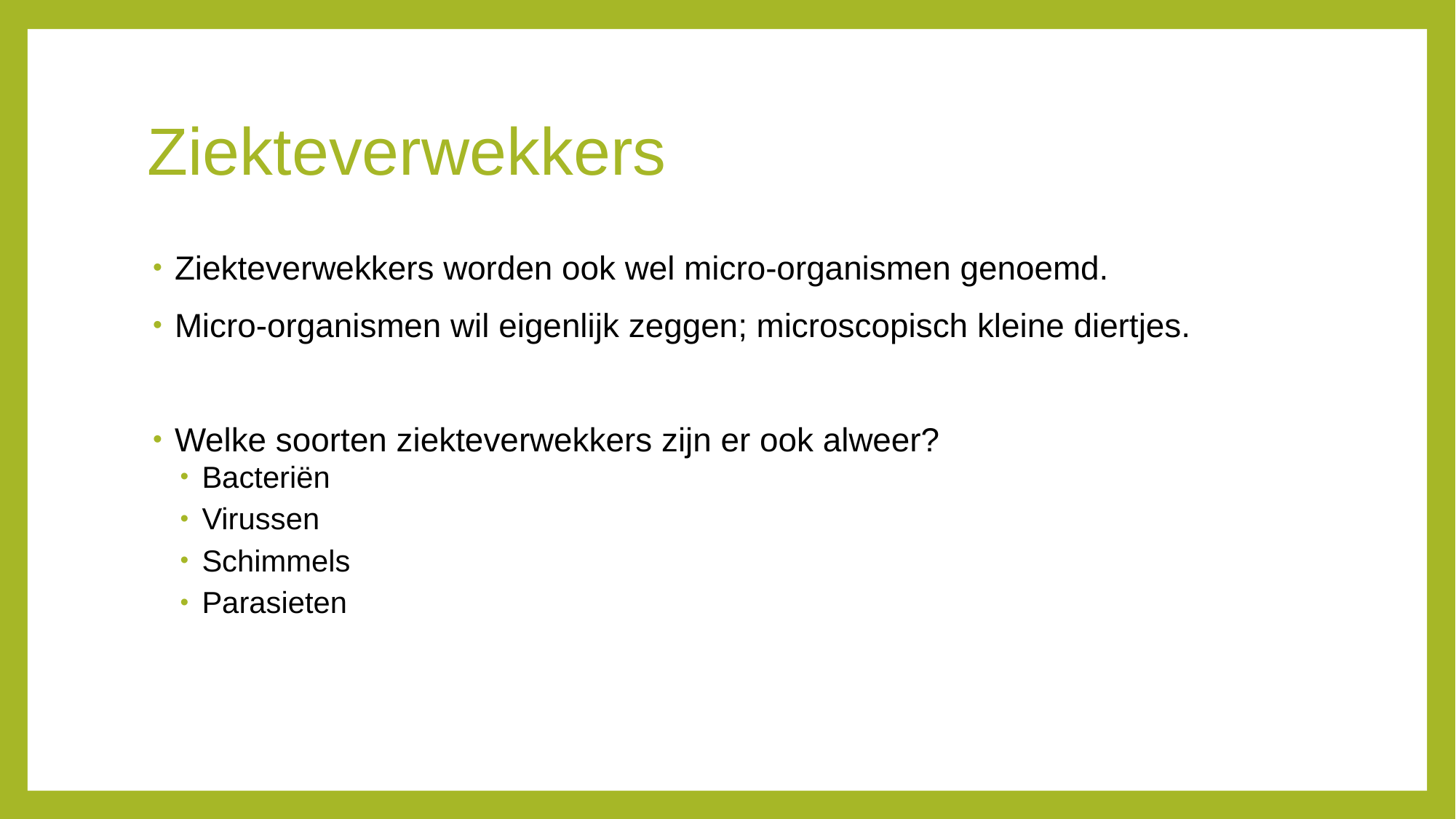

# Ziekteverwekkers
Ziekteverwekkers worden ook wel micro-organismen genoemd.
Micro-organismen wil eigenlijk zeggen; microscopisch kleine diertjes.

Welke soorten ziekteverwekkers zijn er ook alweer?
Bacteriën
Virussen
Schimmels
Parasieten